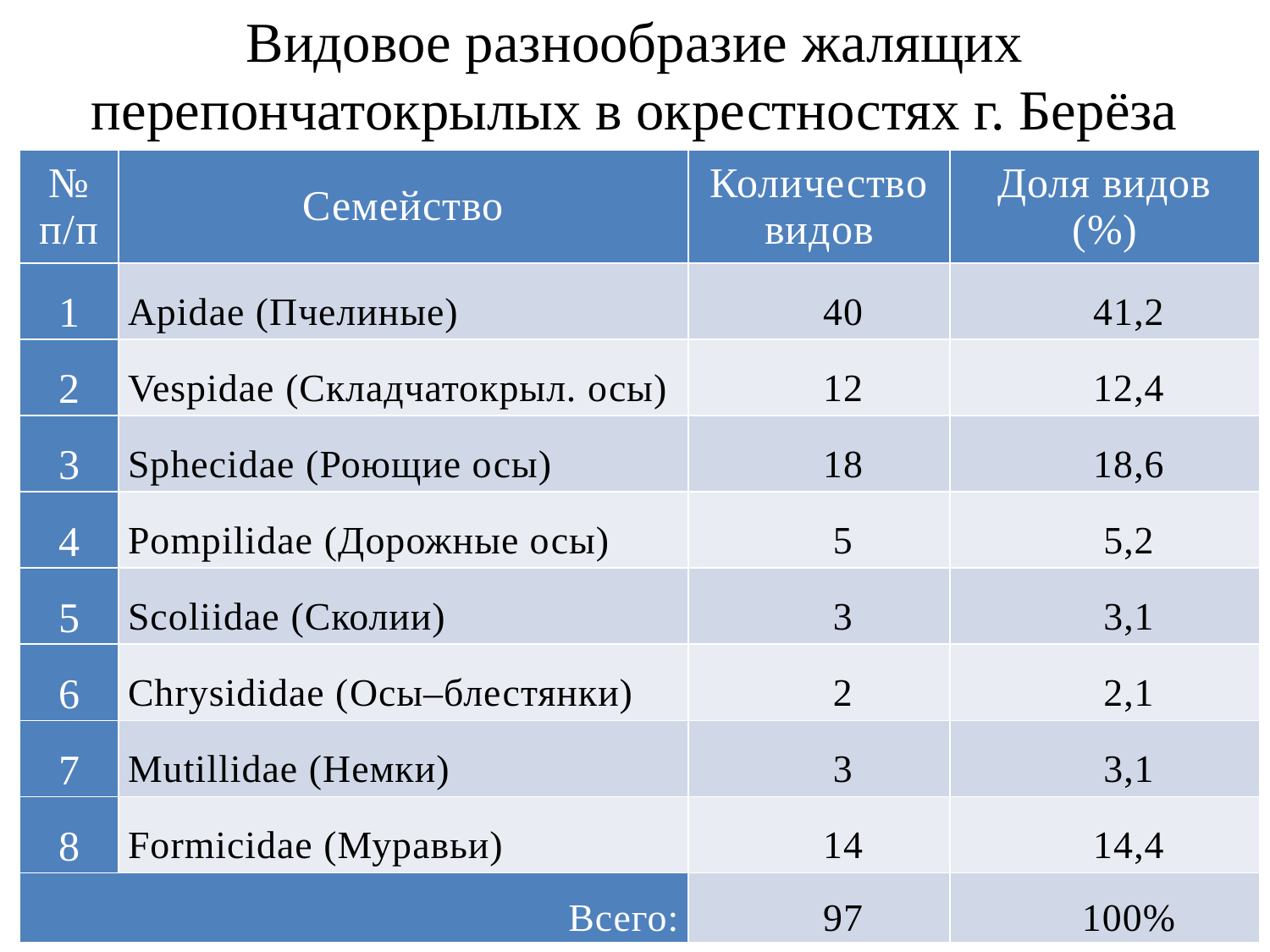

Видовое разнообразие жалящих перепончатокрылых в окрестностях г. Берёза
| № п/п | Семейство | Количество видов | Доля видов (%) |
| --- | --- | --- | --- |
| 1 | Арidае (Пчелиные) | 40 | 41,2 |
| 2 | Vespidae (Складчатокрыл. осы) | 12 | 12,4 |
| 3 | Sphecidae (Роющие осы) | 18 | 18,6 |
| 4 | Pompilidae (Дорожные осы) | 5 | 5,2 |
| 5 | Scoliidae (Сколии) | 3 | 3,1 |
| 6 | Chrysididae (Осы–блестянки) | 2 | 2,1 |
| 7 | Mutillidae (Немки) | 3 | 3,1 |
| 8 | Formicidae (Муравьи) | 14 | 14,4 |
| Всего: |  | 97 | 100% |